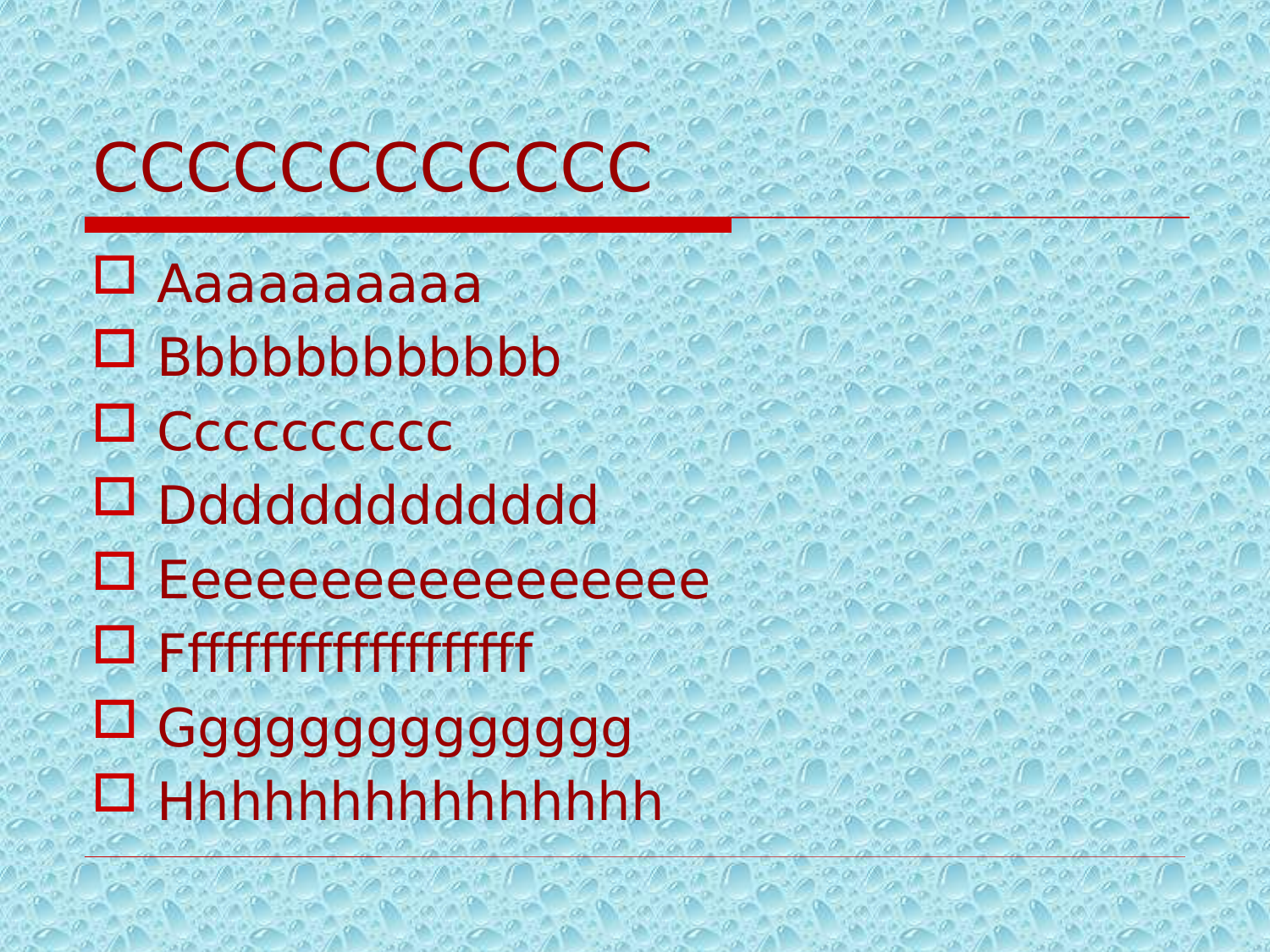

# CCCCCCCCCCCC
Aaaaaaaaaa
Bbbbbbbbbbbb
Cccccccccc
Ddddddddddddd
Eeeeeeeeeeeeeeeee
Ffffffffffffffffffff
Gggggggggggggg
Hhhhhhhhhhhhhhh